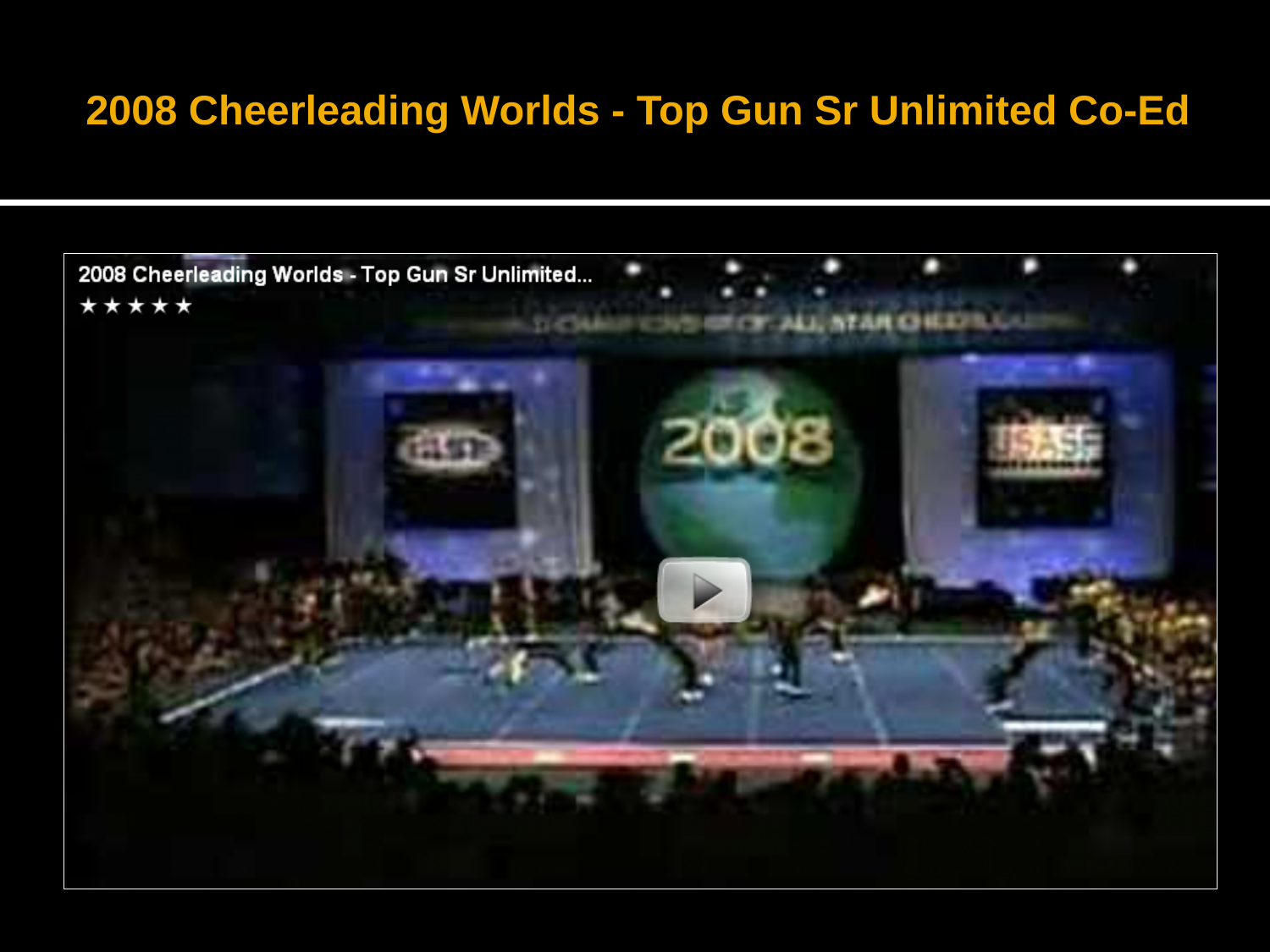

# 2008 Cheerleading Worlds - Top Gun Sr Unlimited Co-Ed